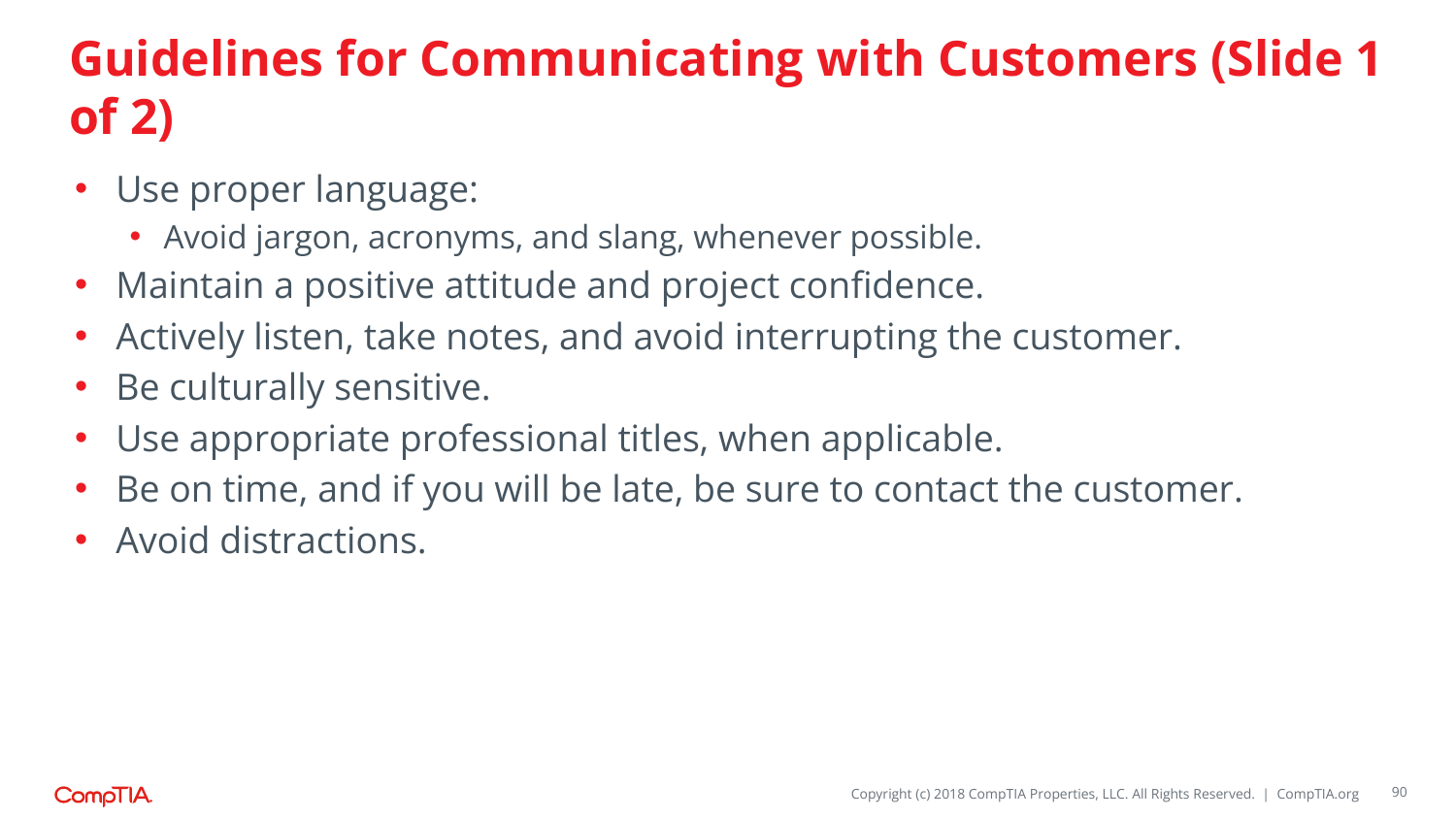

# Guidelines for Communicating with Customers (Slide 1 of 2)
Use proper language:
Avoid jargon, acronyms, and slang, whenever possible.
Maintain a positive attitude and project confidence.
Actively listen, take notes, and avoid interrupting the customer.
Be culturally sensitive.
Use appropriate professional titles, when applicable.
Be on time, and if you will be late, be sure to contact the customer.
Avoid distractions.
90